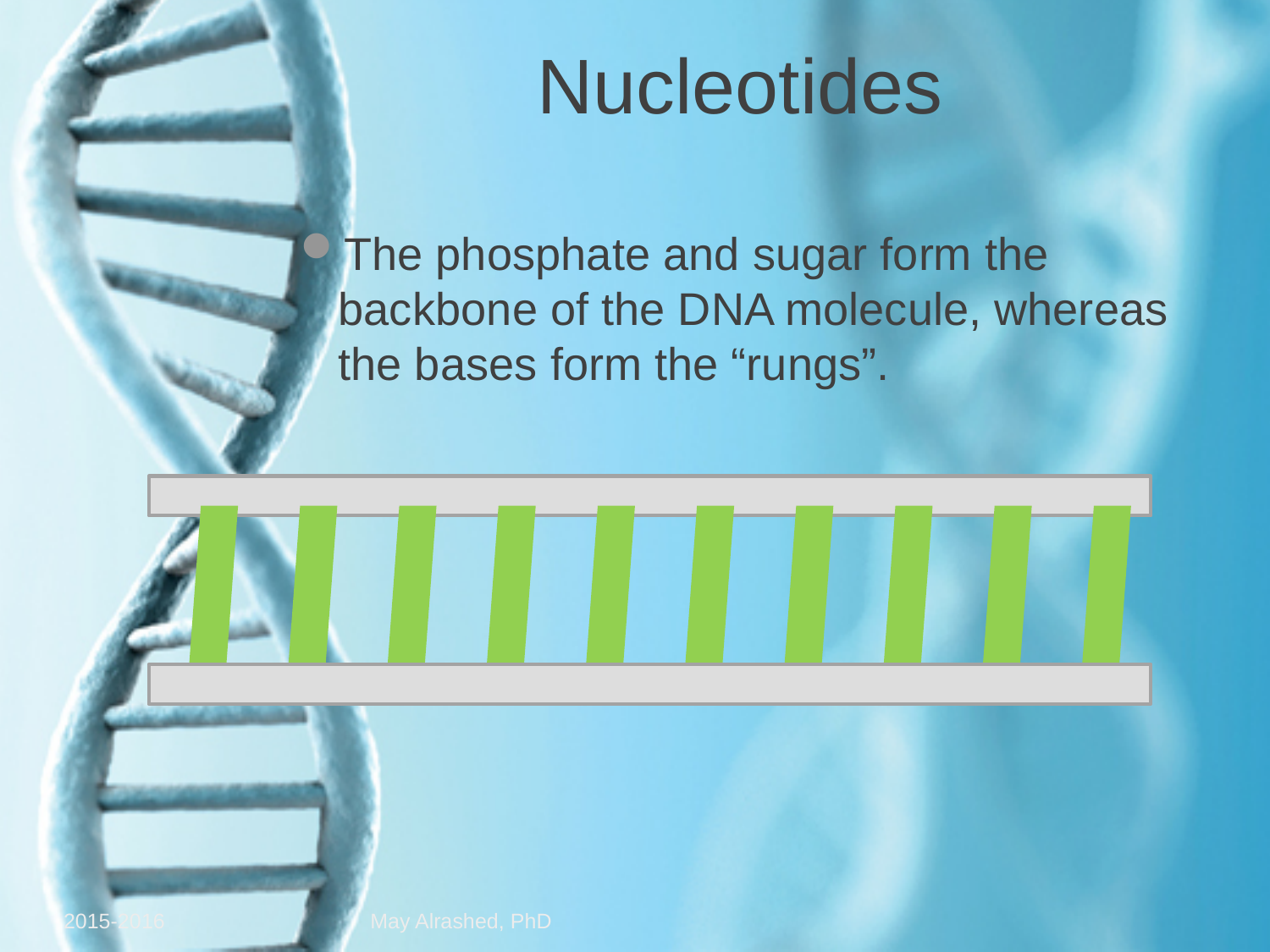

Nucleotides
The phosphate and sugar form the backbone of the DNA molecule, whereas the bases form the “rungs”.

2015-2016
May Alrashed, PhD